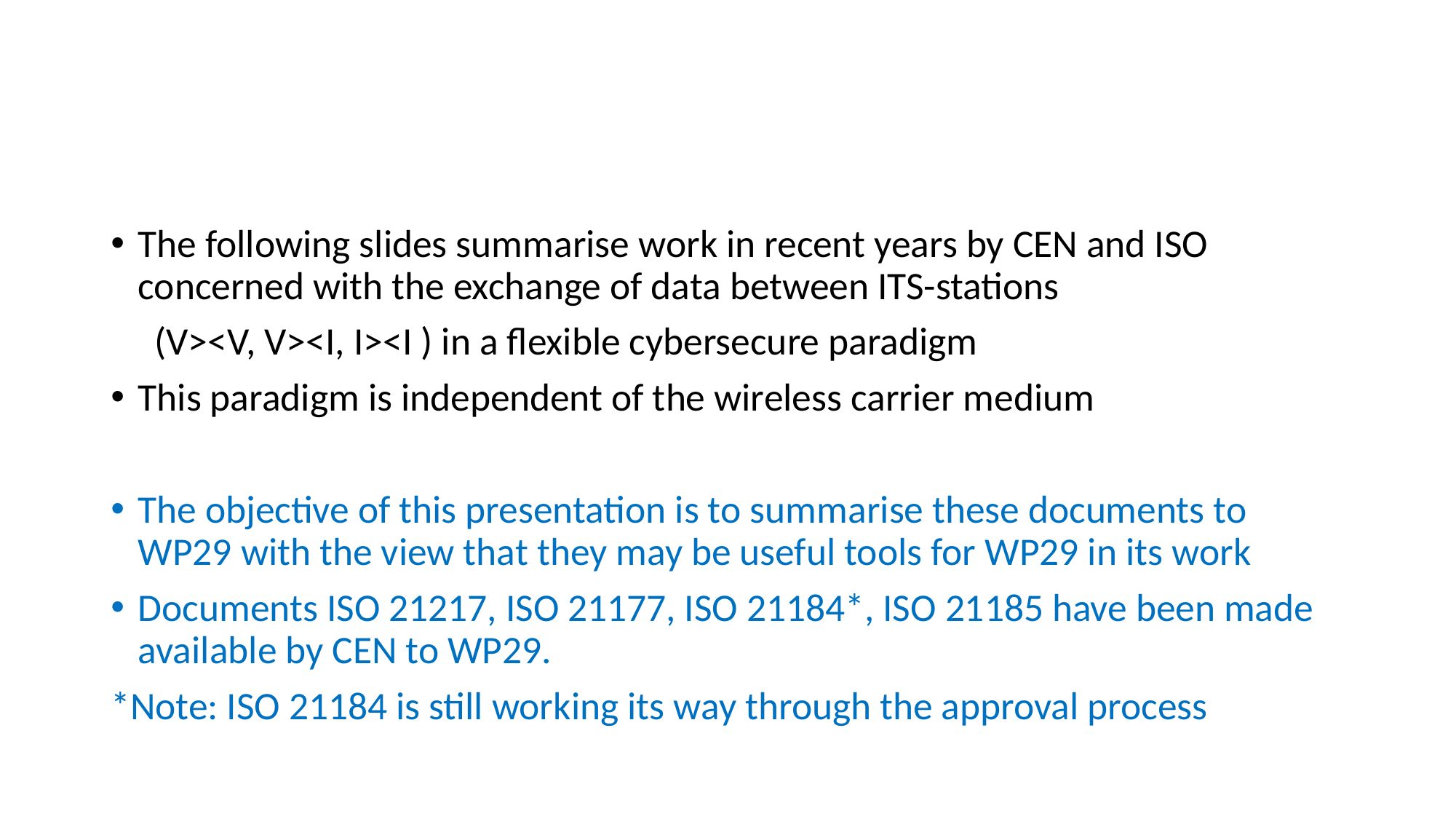

#
The following slides summarise work in recent years by CEN and ISO concerned with the exchange of data between ITS-stations
     (V><V, V><I, I><I ) in a flexible cybersecure paradigm
This paradigm is independent of the wireless carrier medium

The objective of this presentation is to summarise these documents to WP29 with the view that they may be useful tools for WP29 in its work
Documents ISO 21217, ISO 21177, ISO 21184*, ISO 21185 have been made available by CEN to WP29.
*Note: ISO 21184 is still working its way through the approval process